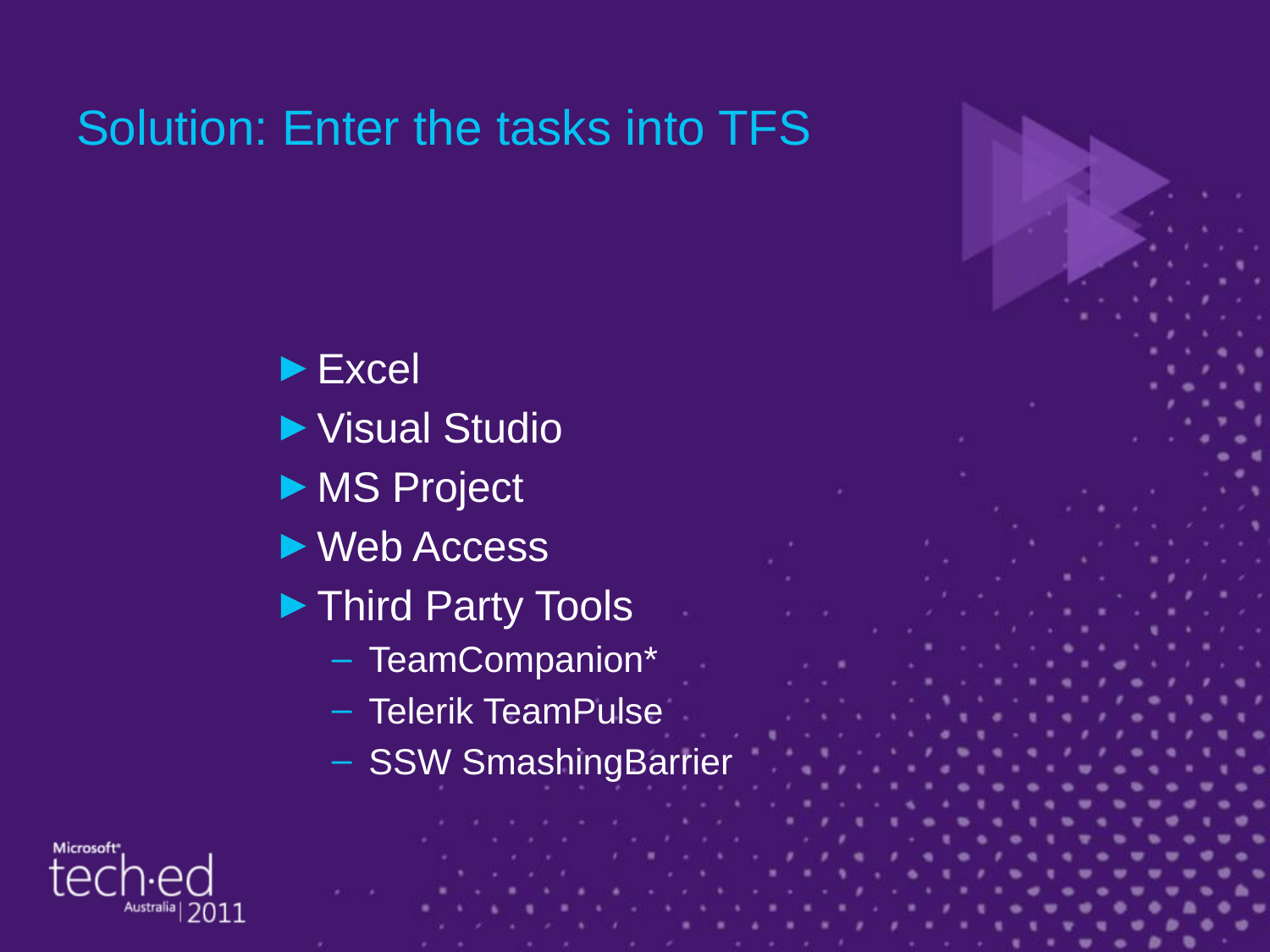

# Solution: Enter the tasks into TFS
Excel
Visual Studio
MS Project
Web Access
Third Party Tools
TeamCompanion*
Telerik TeamPulse
SSW SmashingBarrier